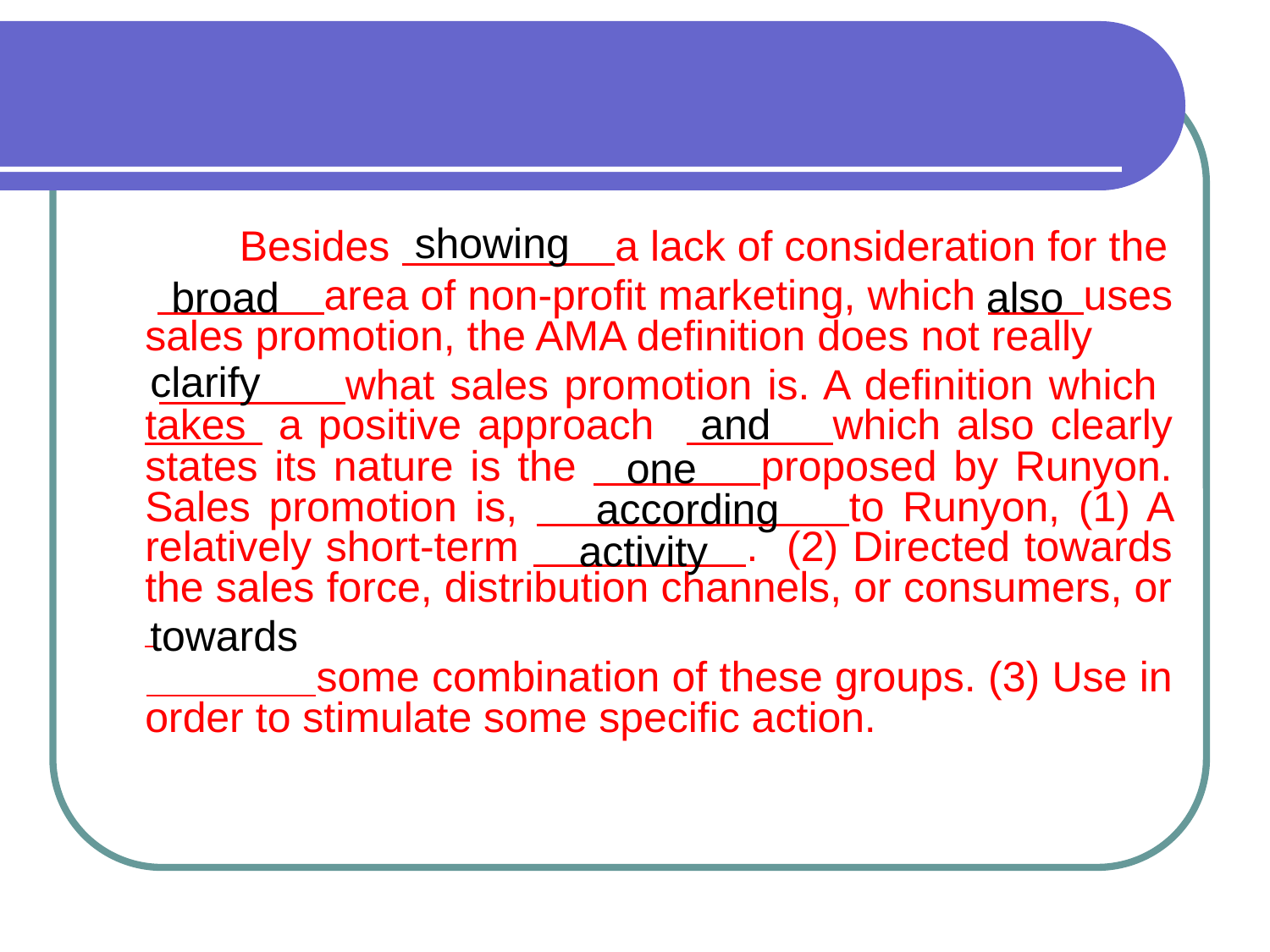

#
showing
            Besides                   a lack of consideration for the
                   area of non-profit marketing, which         uses sales promotion, the AMA definition does not really
                what sales promotion is. A definition which  takes  a positive approach           which also clearly states its nature is the           proposed by Runyon. Sales promotion is,                  to Runyon, (1) A relatively short-term                .  (2) Directed towards the sales force, distribution channels, or consumers, or
                  some combination of these groups. (3) Use in order to stimulate some specific action.

broad
also
clarify
and
one
according
activity
towards